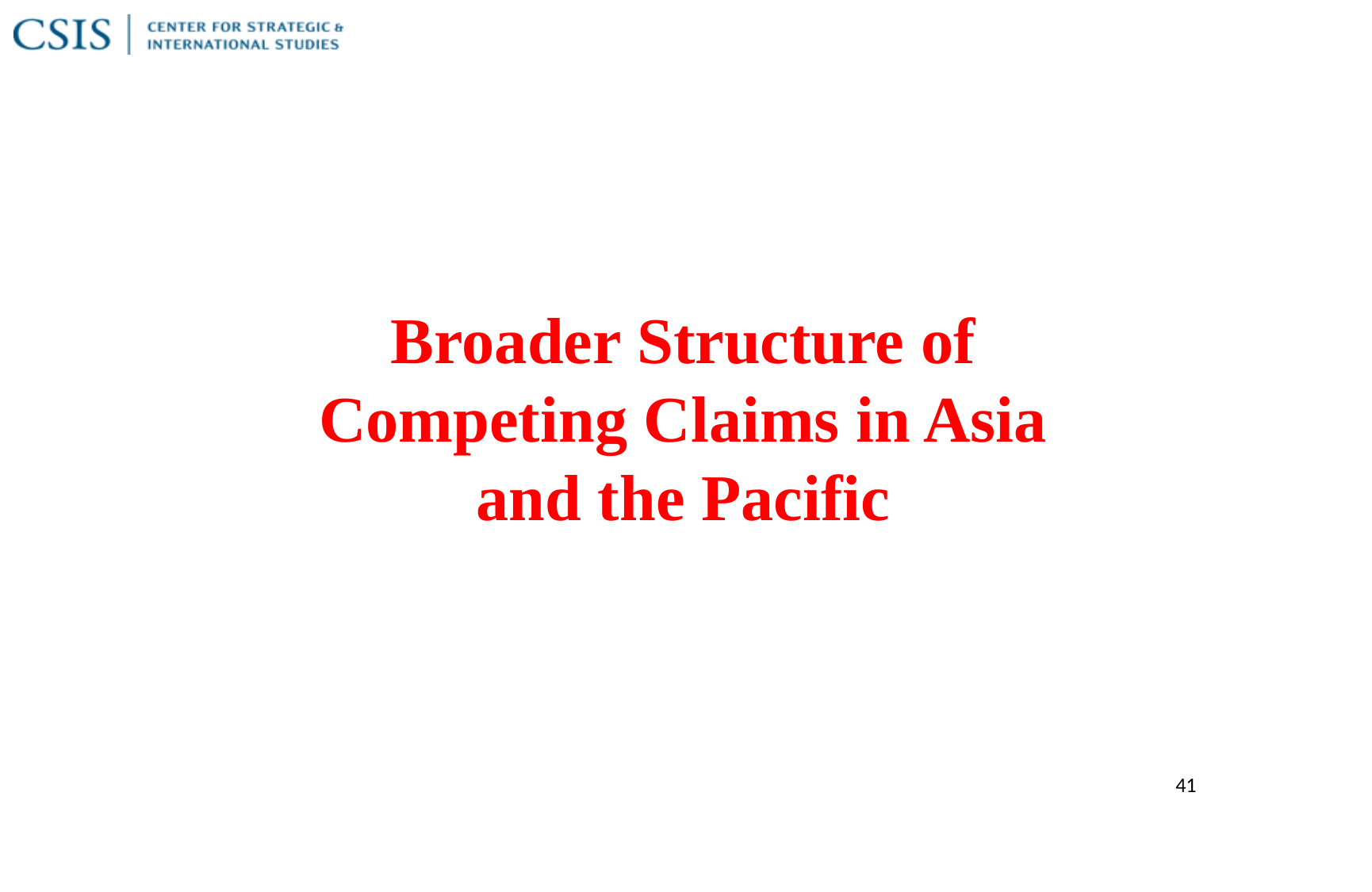

Broader Structure of
Competing Claims in Asia
and the Pacific
41